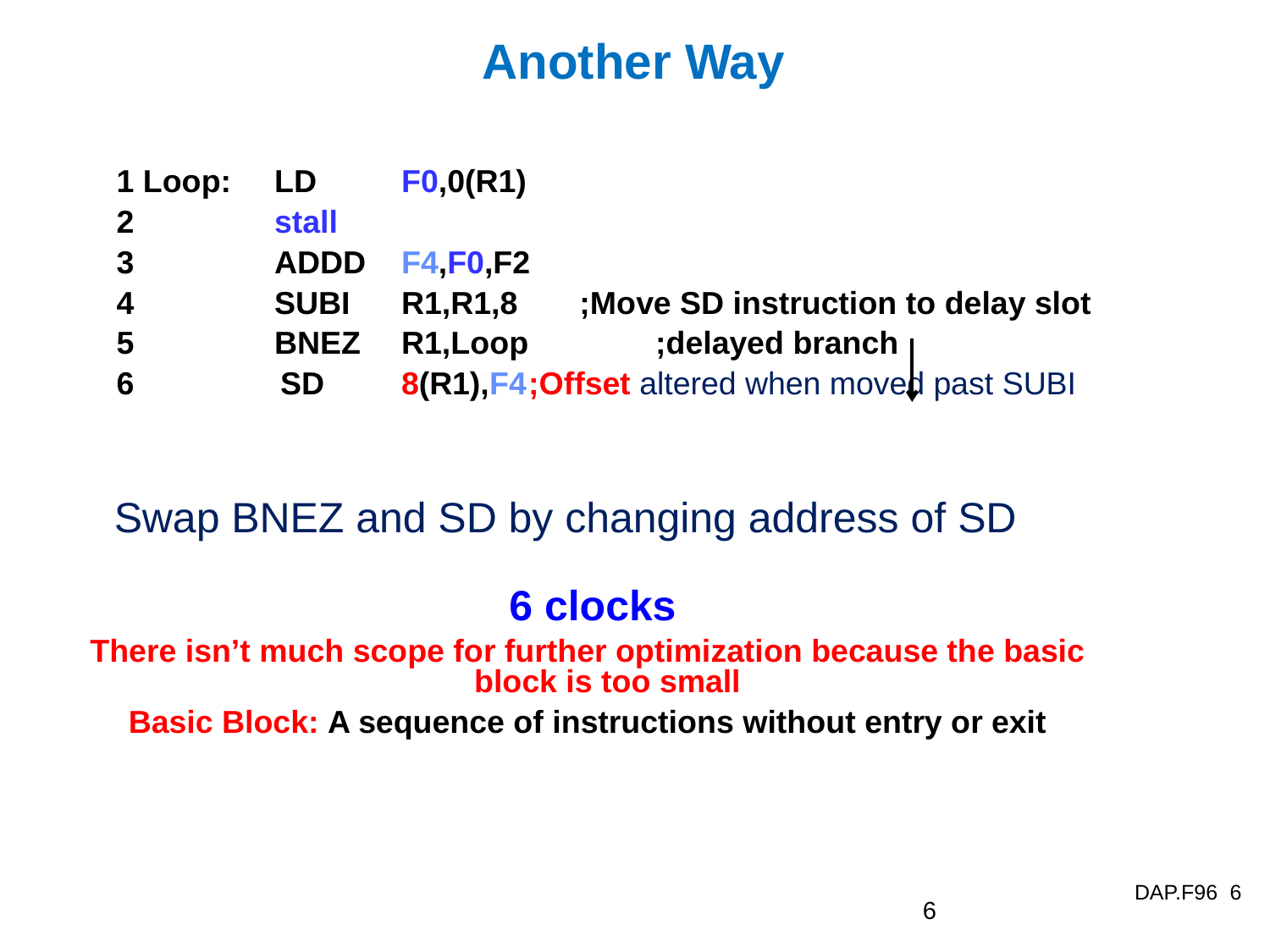

# Another Way
 1 Loop:	LD	F0,0(R1)
 2		stall
 3		ADDD	F4,F0,F2
 4		SUBI	R1,R1,8       ;Move SD instruction to delay slot
 5		BNEZ	R1,Loop	;delayed branch
 6 	               SD	8(R1),F4	;Offset altered when moved past SUBI
     Swap BNEZ and SD by changing address of SD
 6 clocks
There isn’t much scope for further optimization because the basic block is too small
Basic Block: A sequence of instructions without entry or exit
6